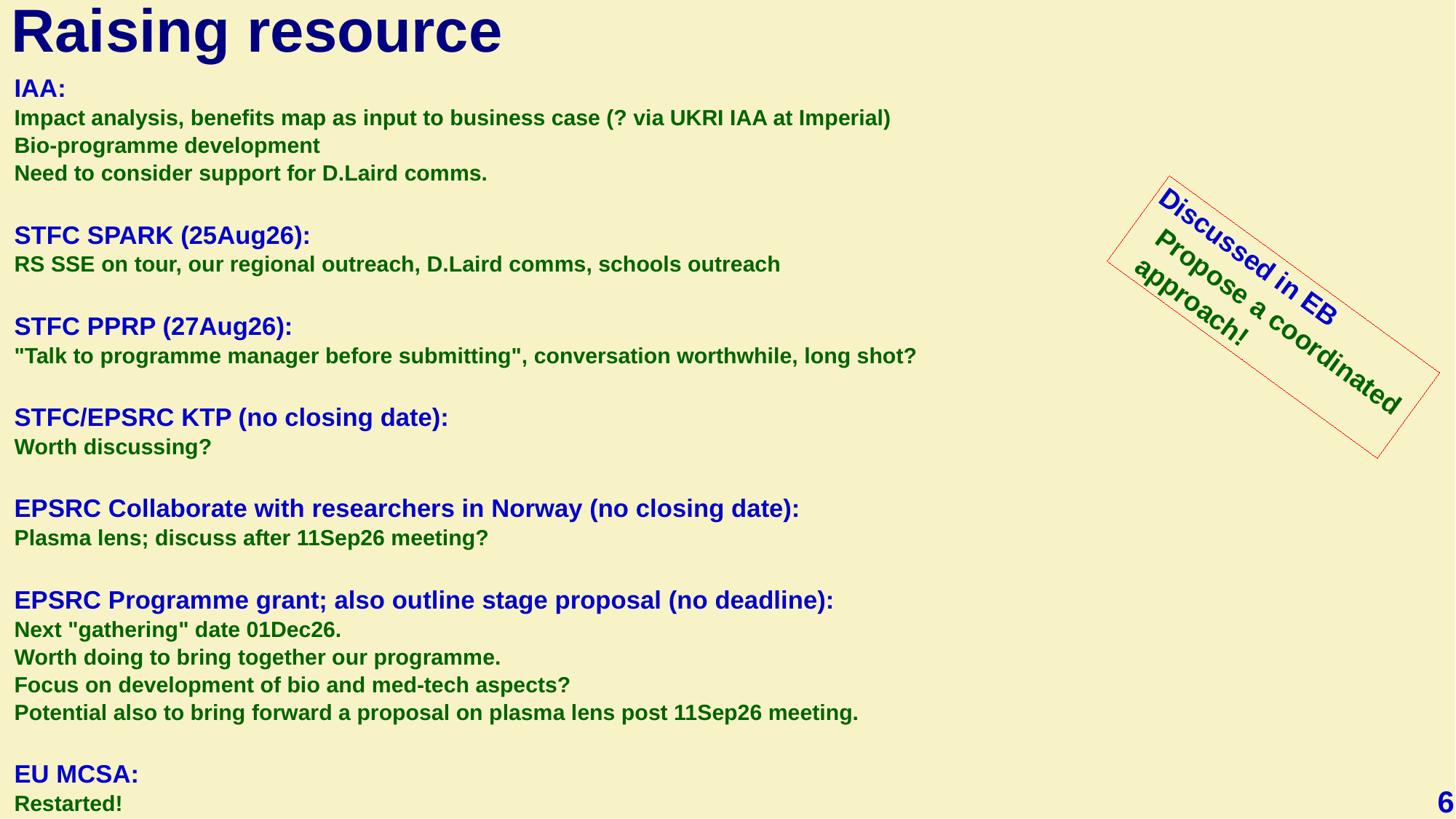

# Raising resource
IAA:
Impact analysis, benefits map as input to business case (? via UKRI IAA at Imperial)
Bio-programme development
Need to consider support for D.Laird comms.

STFC SPARK (25Aug26):
RS SSE on tour, our regional outreach, D.Laird comms, schools outreach

STFC PPRP (27Aug26):
"Talk to programme manager before submitting", conversation worthwhile, long shot?

STFC/EPSRC KTP (no closing date):
Worth discussing?

EPSRC Collaborate with researchers in Norway (no closing date):
Plasma lens; discuss after 11Sep26 meeting?

EPSRC Programme grant; also outline stage proposal (no deadline):
Next "gathering" date 01Dec26.
Worth doing to bring together our programme.
Focus on development of bio and med-tech aspects?
Potential also to bring forward a proposal on plasma lens post 11Sep26 meeting.

EU MCSA:
Restarted!
Discussed in EB
Propose a coordinated
approach!
6